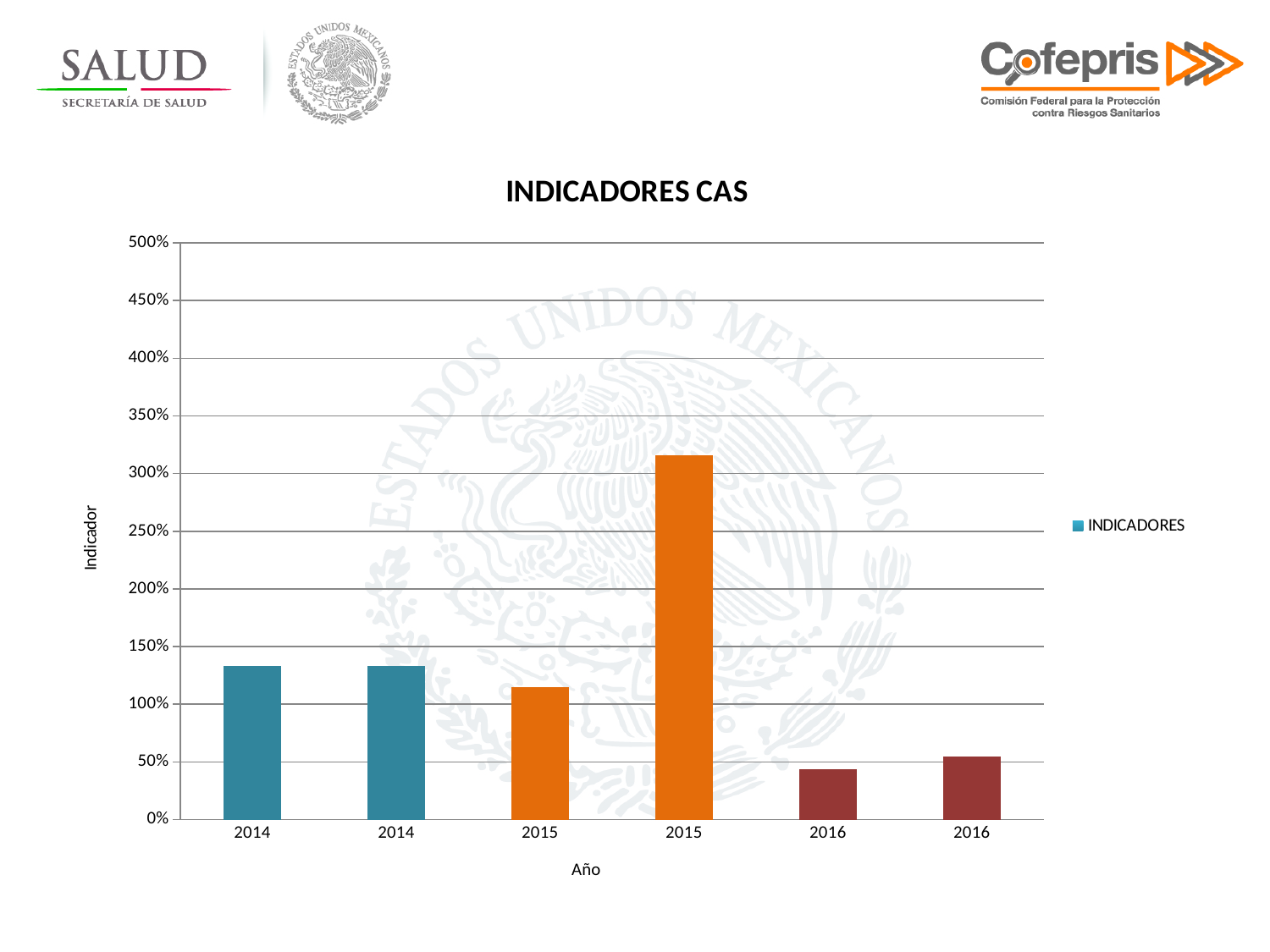

### Chart: INDICADORES CAS

| Category | INDICADORES  |
|---|---|
| 2014 | 1.3329 |
| 2014 | 1.33 |
| 2015 | 1.15 |
| 2015 | 3.158 |
| 2016 | 0.4396 |
| 2016 | 0.5476 |